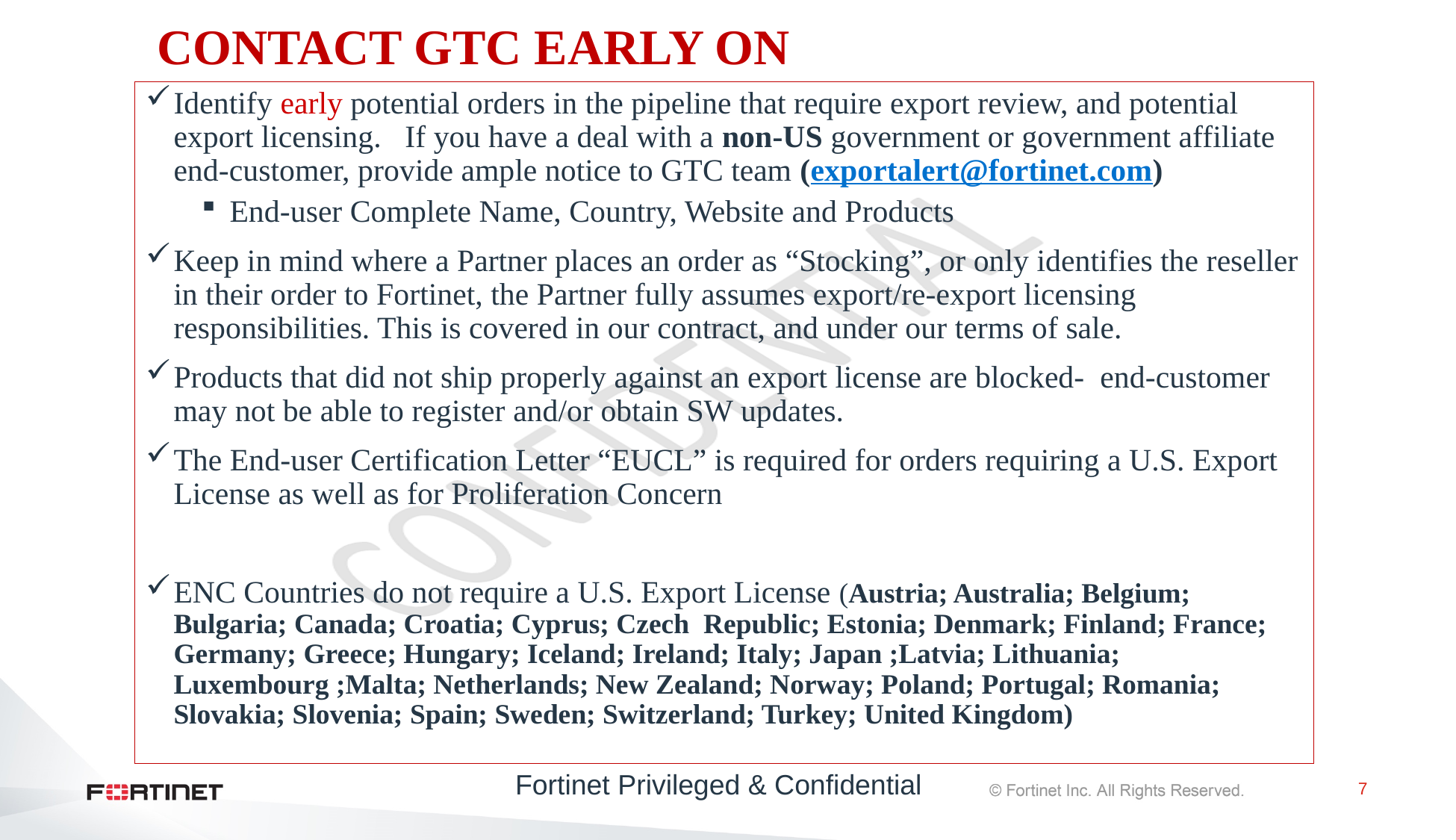

# CONTACT GTC EARLY ON
Identify early potential orders in the pipeline that require export review, and potential export licensing.   If you have a deal with a non-US government or government affiliate end-customer, provide ample notice to GTC team (exportalert@fortinet.com)
End-user Complete Name, Country, Website and Products
Keep in mind where a Partner places an order as “Stocking”, or only identifies the reseller in their order to Fortinet, the Partner fully assumes export/re-export licensing responsibilities. This is covered in our contract, and under our terms of sale.
Products that did not ship properly against an export license are blocked-  end-customer may not be able to register and/or obtain SW updates.
The End-user Certification Letter “EUCL” is required for orders requiring a U.S. Export License as well as for Proliferation Concern

ENC Countries do not require a U.S. Export License (Austria; Australia; Belgium; Bulgaria; Canada; Croatia; Cyprus; Czech  Republic; Estonia; Denmark; Finland; France; Germany; Greece; Hungary; Iceland; Ireland; Italy; Japan ;Latvia; Lithuania; Luxembourg ;Malta; Netherlands; New Zealand; Norway; Poland; Portugal; Romania; Slovakia; Slovenia; Spain; Sweden; Switzerland; Turkey; United Kingdom)

Fortinet Privileged & Confidential